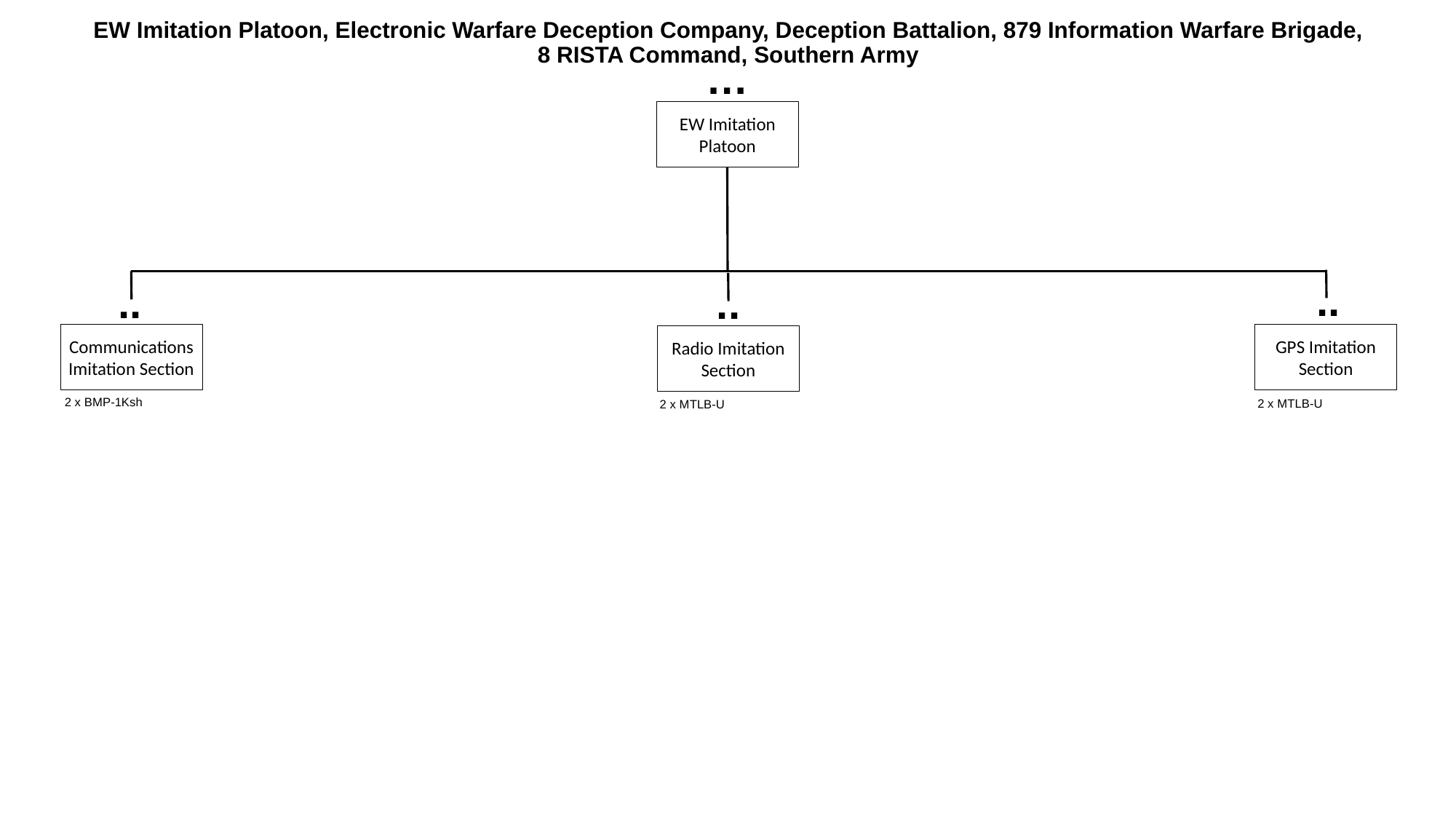

# EW Imitation Platoon, Electronic Warfare Deception Company, Deception Battalion, 879 Information Warfare Brigade, 8 RISTA Command, Southern Army
…
EW Imitation Platoon
..
..
..
Communications Imitation Section
GPS Imitation Section
Radio Imitation Section
2 x BMP-1Ksh
2 x MTLB-U
2 x MTLB-U